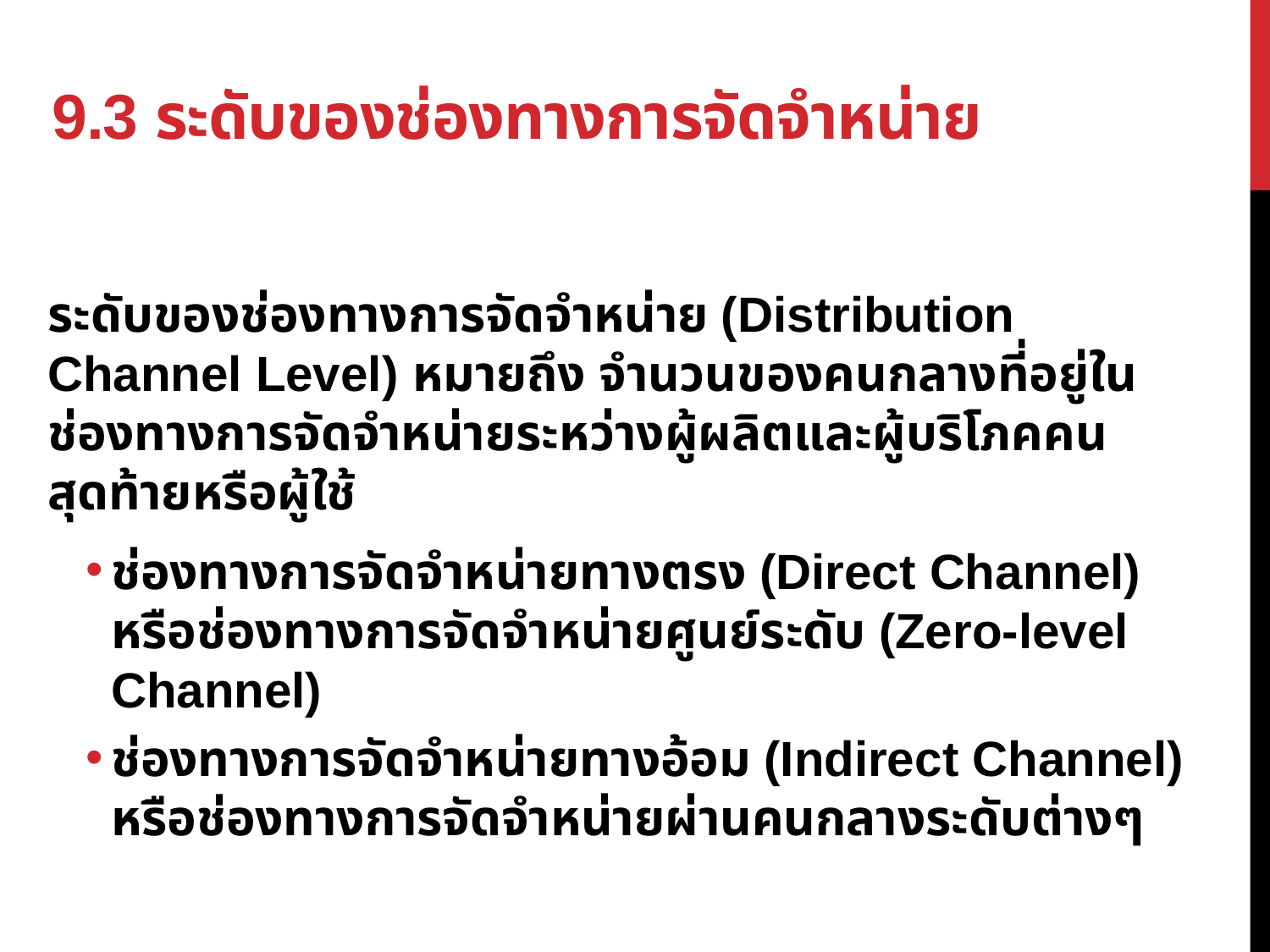

# 9.3 ระดับของช่องทางการจัดจำหน่าย
ระดับของช่องทางการจัดจำหน่าย (Distribution Channel Level) หมายถึง จำนวนของคนกลางที่อยู่ในช่องทางการจัดจำหน่ายระหว่างผู้ผลิตและผู้บริโภคคนสุดท้ายหรือผู้ใช้
ช่องทางการจัดจำหน่ายทางตรง (Direct Channel) หรือช่องทางการจัดจำหน่ายศูนย์ระดับ (Zero-level Channel)
ช่องทางการจัดจำหน่ายทางอ้อม (Indirect Channel) หรือช่องทางการจัดจำหน่ายผ่านคนกลางระดับต่างๆ